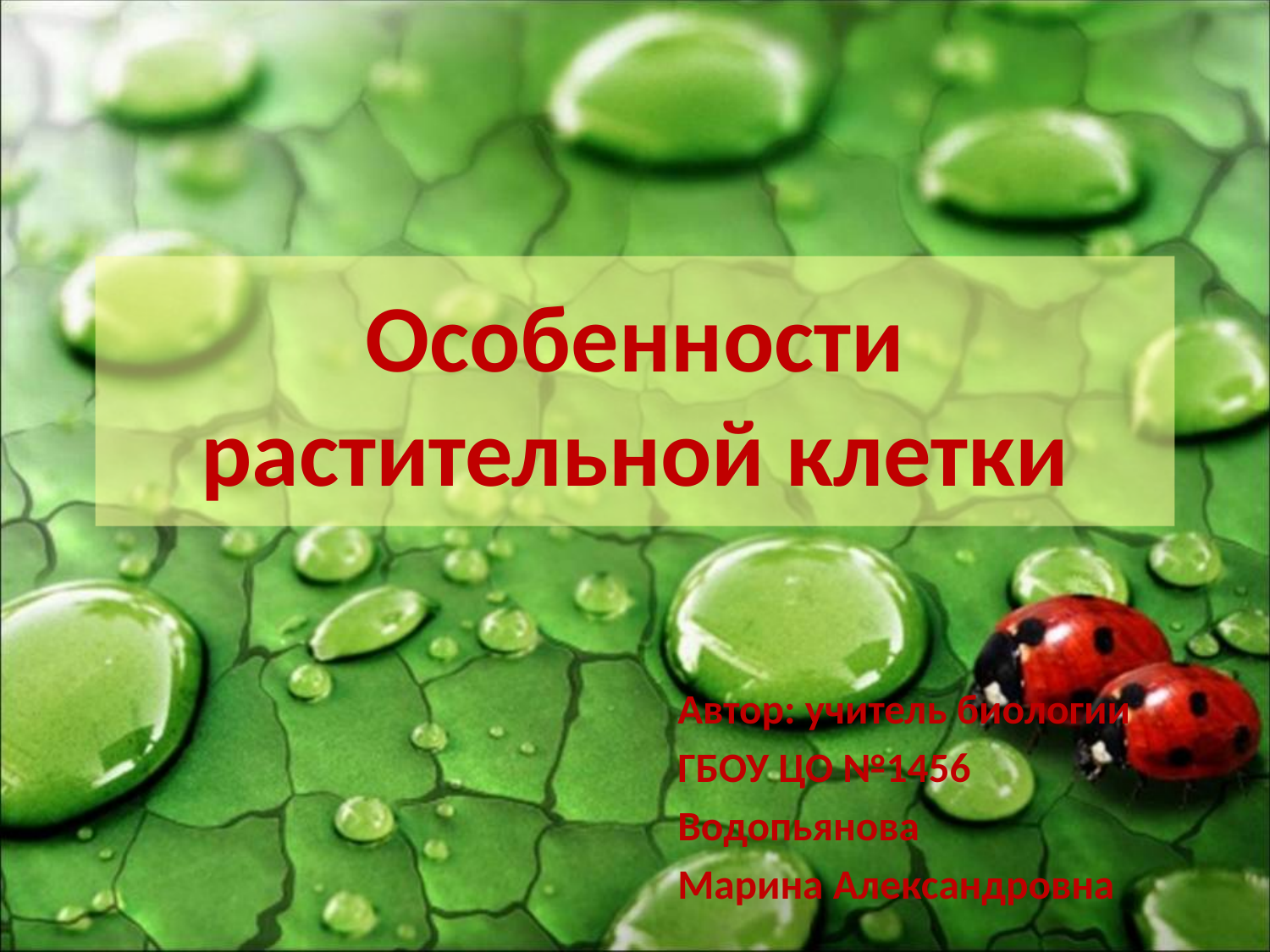

# Особенности растительной клетки
Автор: учитель биологии
ГБОУ ЦО №1456
Водопьянова
Марина Александровна